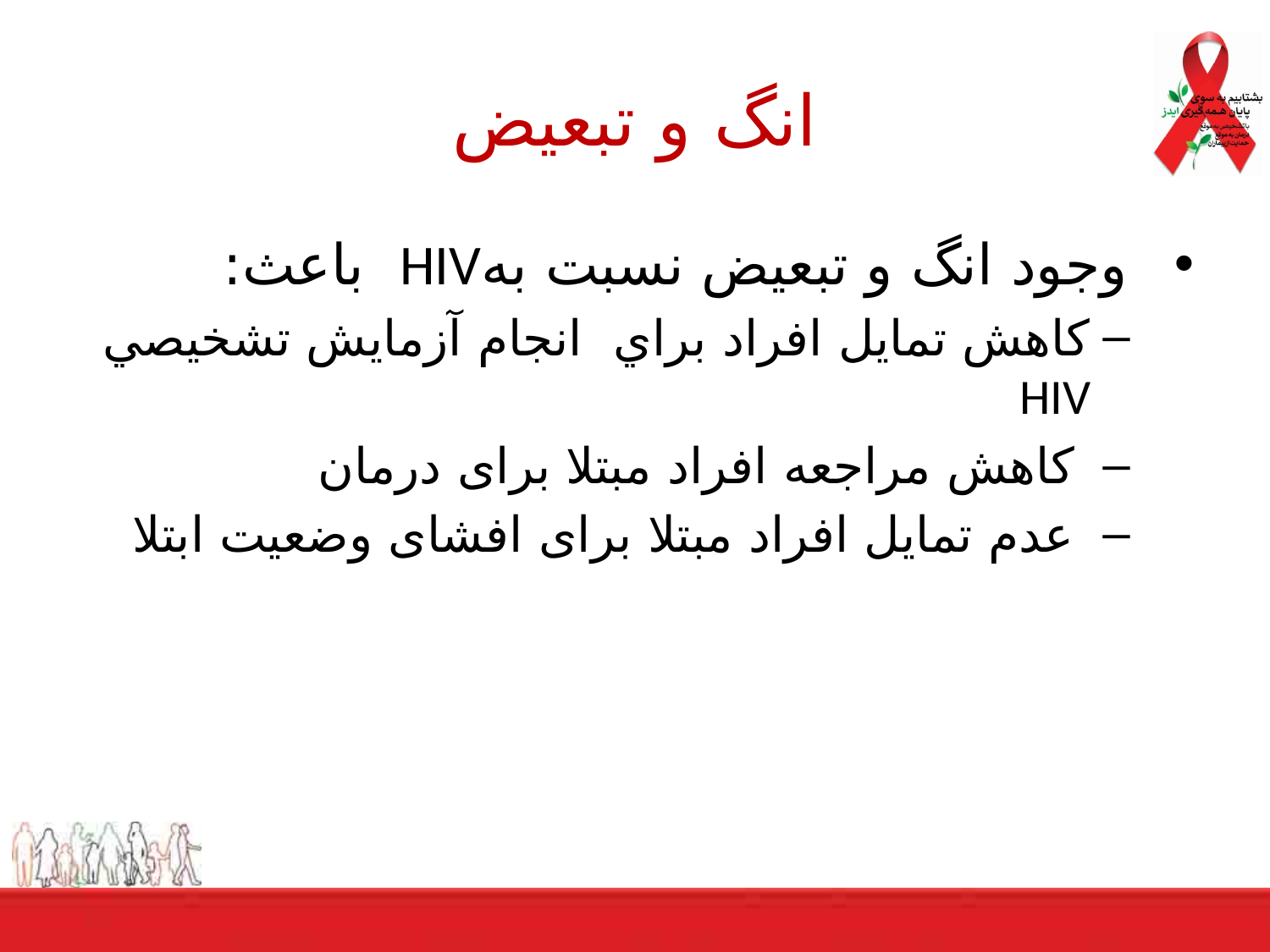

# انگ و تبعیض
 وجود انگ و تبعیض نسبت بهHIV  باعث:
کاهش تمایل افراد براي  انجام آزمایش تشخيصي HIV
 کاهش مراجعه افراد مبتلا برای درمان
 عدم تمایل افراد مبتلا برای افشای وضعیت ابتلا